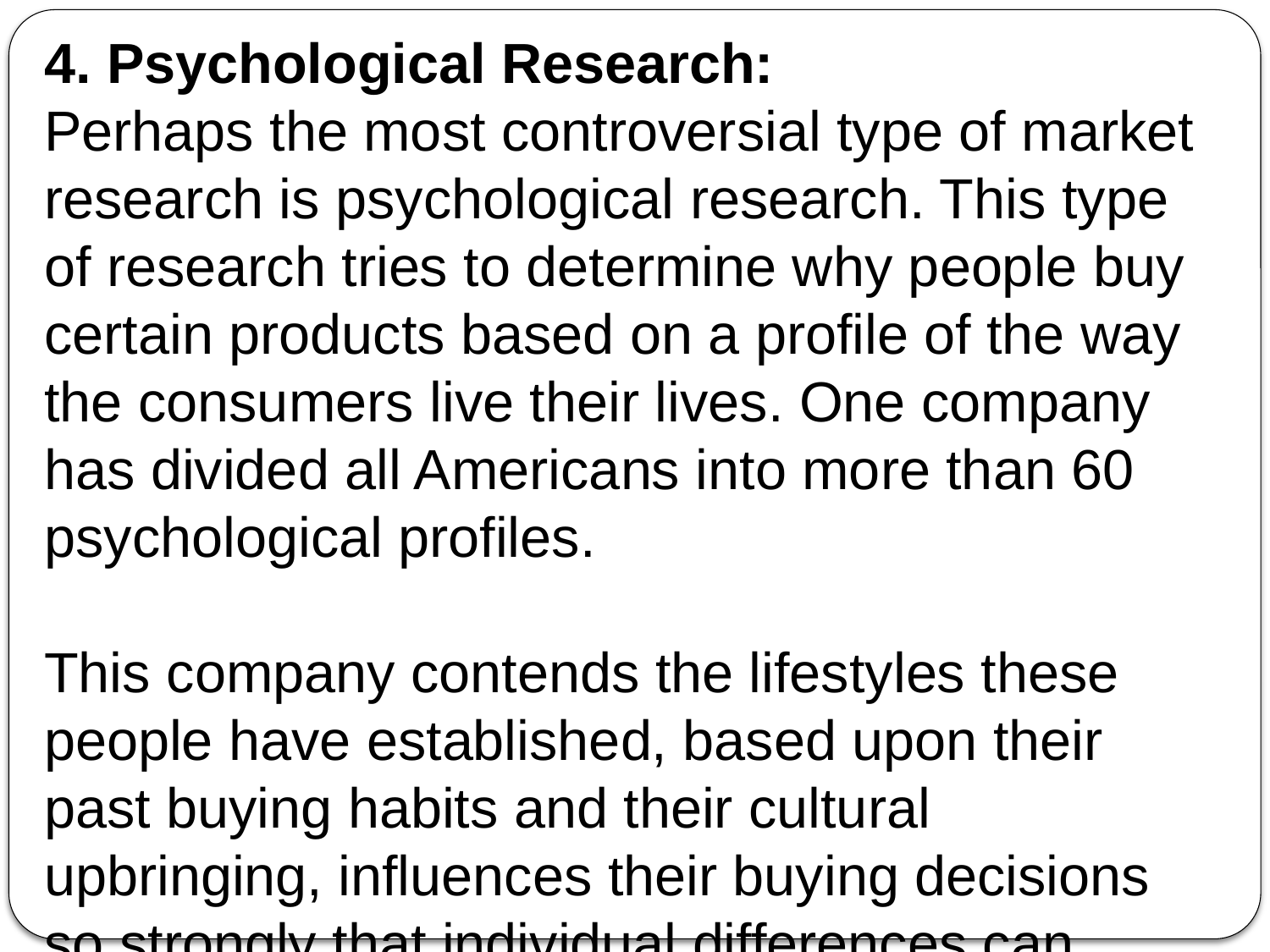

4. Psychological Research:
Perhaps the most controversial type of market research is psychological research. This type of research tries to determine why people buy certain products based on a profile of the way the consumers live their lives. One company has divided all Americans into more than 60 psychological profiles.

This company contends the lifestyles these people have established, based upon their past buying habits and their cultural upbringing, influences their buying decisions so strongly that individual differences can sometimes be negated.